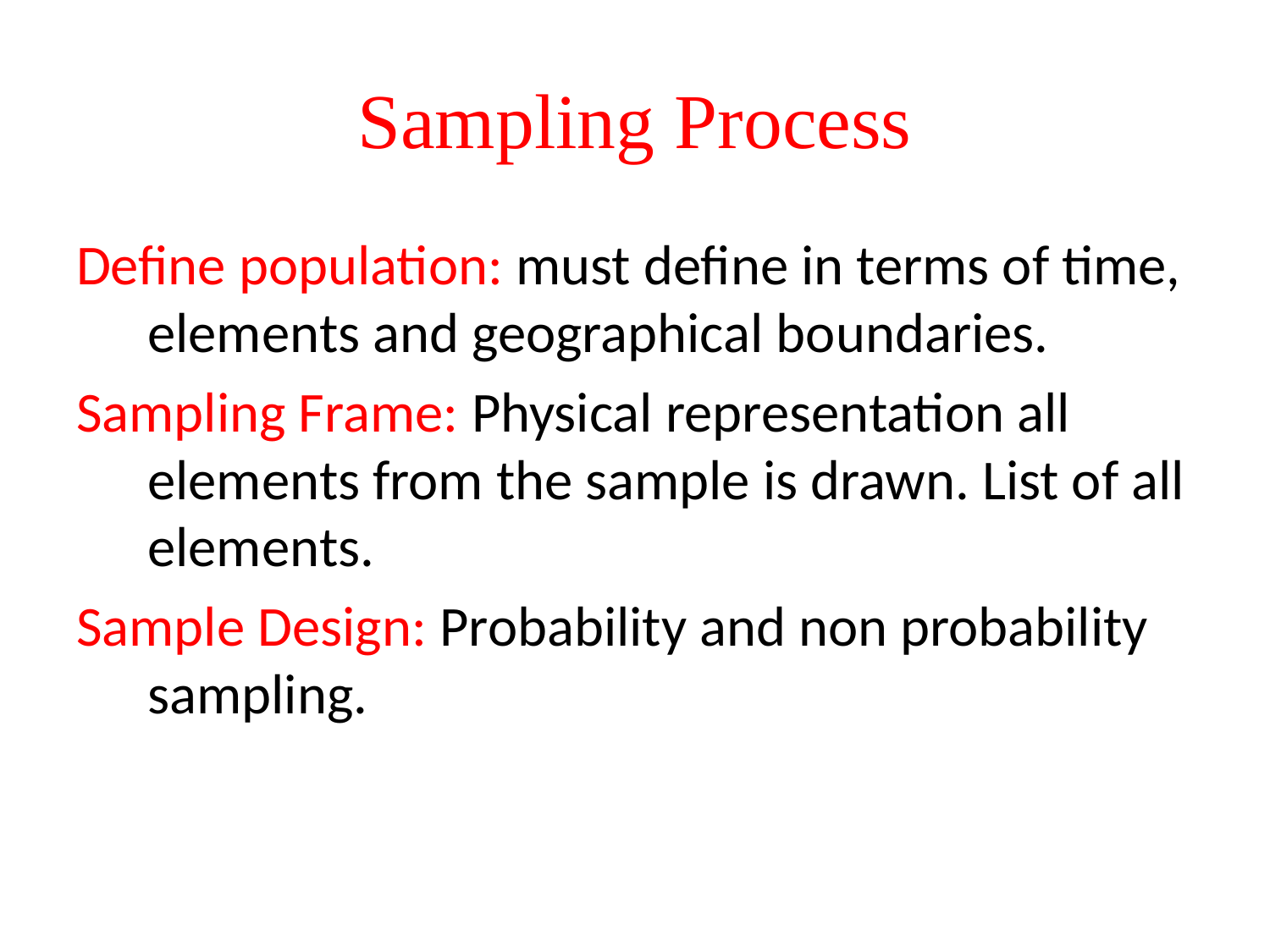

# Sampling Process
Define population: must define in terms of time, elements and geographical boundaries.
Sampling Frame: Physical representation all elements from the sample is drawn. List of all elements.
Sample Design: Probability and non probability sampling.